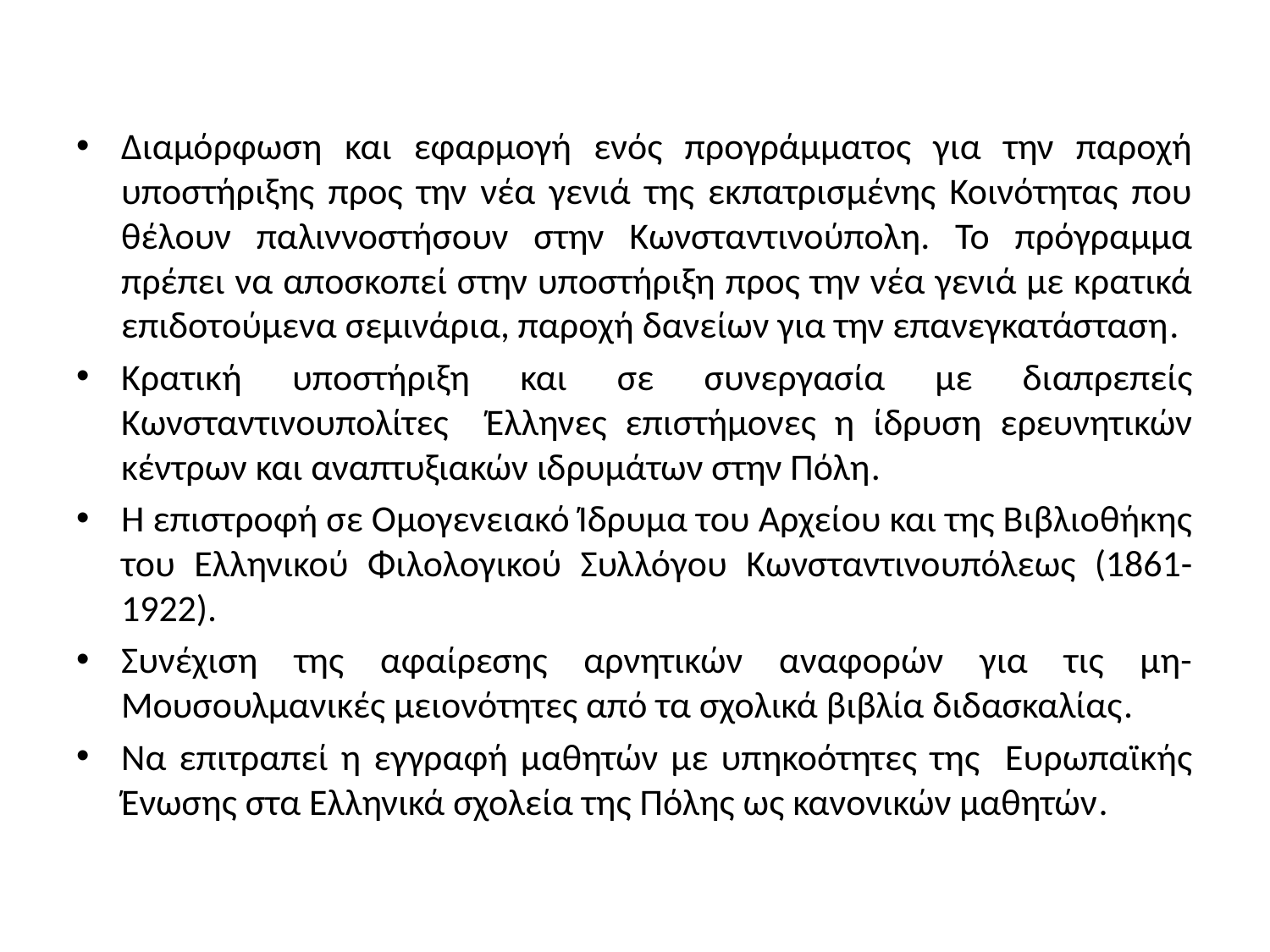

Διαμόρφωση και εφαρμογή ενός προγράμματος για την παροχή υποστήριξης προς την νέα γενιά της εκπατρισμένης Κοινότητας που θέλουν παλιννοστήσουν στην Κωνσταντινούπολη. Το πρόγραμμα πρέπει να αποσκοπεί στην υποστήριξη προς την νέα γενιά με κρατικά επιδοτούμενα σεμινάρια, παροχή δανείων για την επανεγκατάσταση.
Κρατική υποστήριξη και σε συνεργασία με διαπρεπείς Κωνσταντινουπολίτες  Έλληνες επιστήμονες η ίδρυση ερευνητικών κέντρων και αναπτυξιακών ιδρυμάτων στην Πόλη.
Η επιστροφή σε Ομογενειακό Ίδρυμα του Αρχείου και της Βιβλιοθήκης του Ελληνικού Φιλολογικού Συλλόγου Κωνσταντινουπόλεως (1861-1922).
Συνέχιση της αφαίρεσης αρνητικών αναφορών για τις μη-Μουσουλμανικές μειονότητες από τα σχολικά βιβλία διδασκαλίας.
Να επιτραπεί η εγγραφή μαθητών με υπηκοότητες της  Ευρωπαϊκής Ένωσης στα Ελληνικά σχολεία της Πόλης ως κανονικών μαθητών.